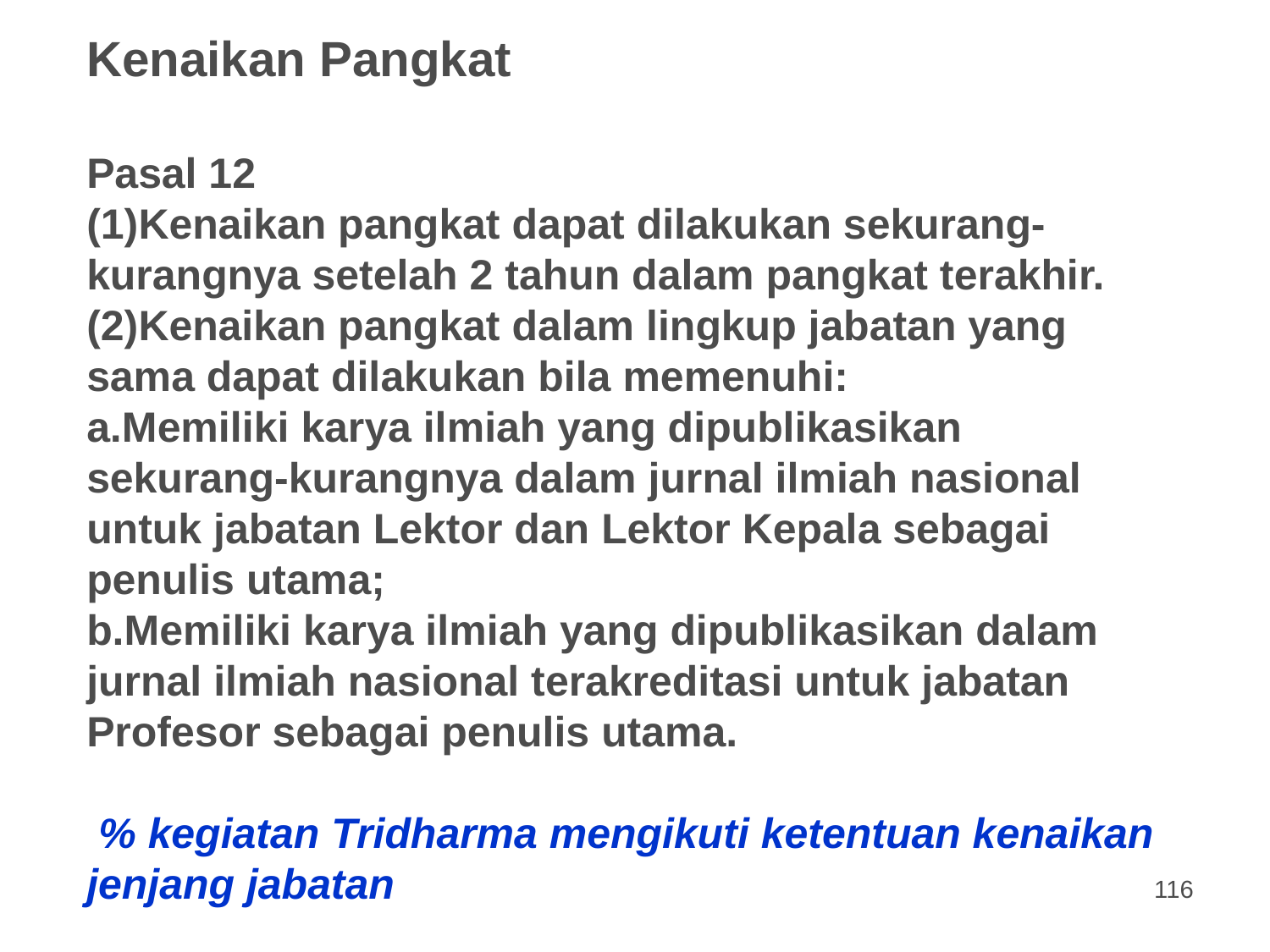

Kenaikan Pangkat

Pasal 12
(1)Kenaikan pangkat dapat dilakukan sekurang-kurangnya setelah 2 tahun dalam pangkat terakhir.
(2)Kenaikan pangkat dalam lingkup jabatan yang sama dapat dilakukan bila memenuhi:
a.Memiliki karya ilmiah yang dipublikasikan sekurang-kurangnya dalam jurnal ilmiah nasional untuk jabatan Lektor dan Lektor Kepala sebagai penulis utama;
b.Memiliki karya ilmiah yang dipublikasikan dalam jurnal ilmiah nasional terakreditasi untuk jabatan Profesor sebagai penulis utama.

 % kegiatan Tridharma mengikuti ketentuan kenaikan jenjang jabatan
116